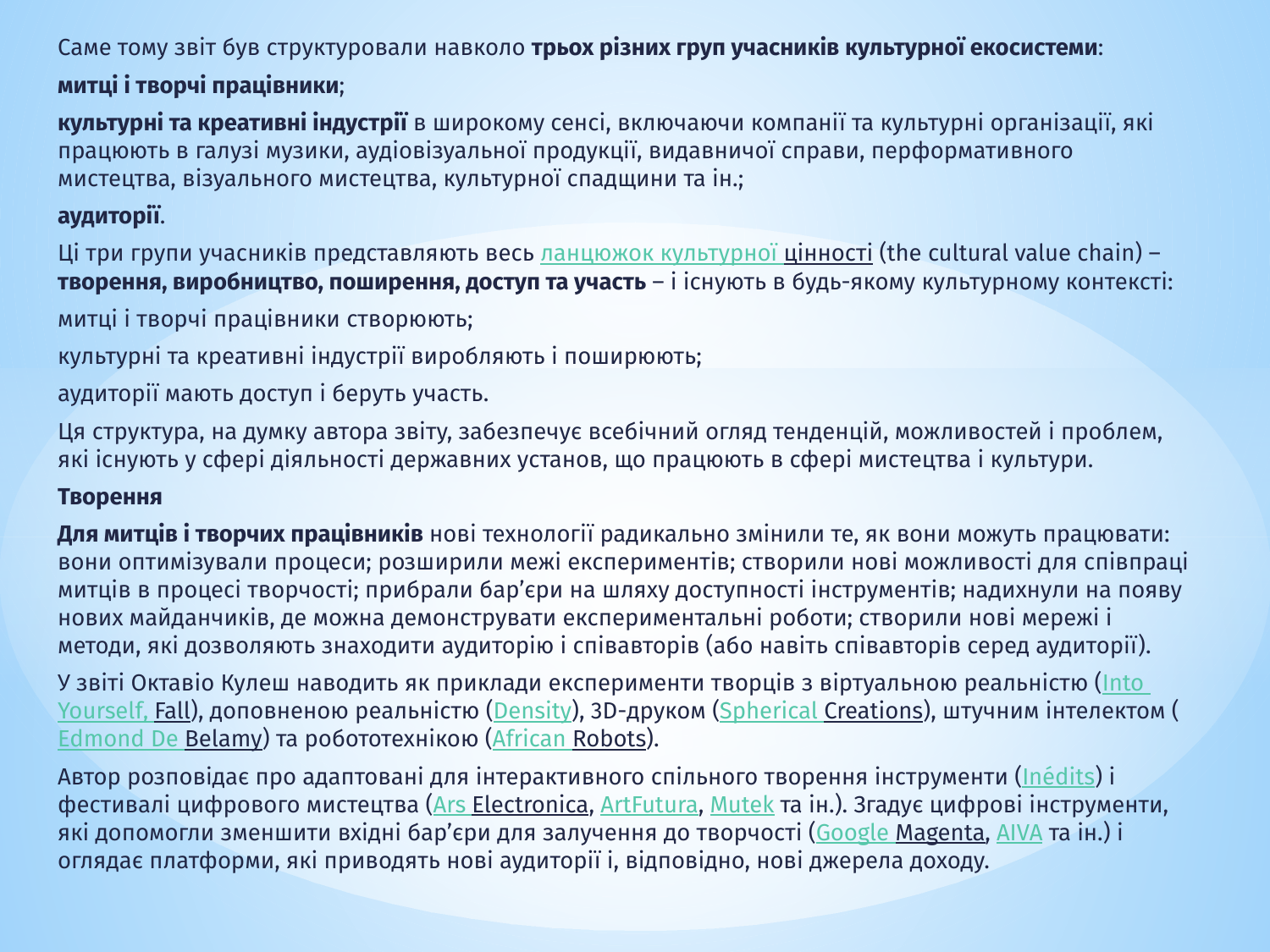

Саме тому звіт був структуровали навколо трьох різних груп учасників культурної екосистеми:
митці і творчі працівники;
культурні та креативні індустрії в широкому сенсі, включаючи компанії та культурні організації, які працюють в галузі музики, аудіовізуальної продукції, видавничої справи, перформативного мистецтва, візуального мистецтва, культурної спадщини та ін.;
аудиторії.
Ці три групи учасників представляють весь ланцюжок культурної цінності (the cultural value chain) – творення, виробництво, поширення, доступ та участь – і існують в будь-якому культурному контексті:
митці і творчі працівники створюють;
культурні та креативні індустрії виробляють і поширюють;
аудиторії мають доступ і беруть участь.
Ця структура, на думку автора звіту, забезпечує всебічний огляд тенденцій, можливостей і проблем, які існують у сфері діяльності державних установ, що працюють в сфері мистецтва і культури.
Творення
Для митців і творчих працівників нові технології радикально змінили те, як вони можуть працювати: вони оптимізували процеси; розширили межі експериментів; створили нові можливості для співпраці митців в процесі творчості; прибрали бар’єри на шляху доступності інструментів; надихнули на появу нових майданчиків, де можна демонструвати експериментальні роботи; створили нові мережі і методи, які дозволяють знаходити аудиторію і співавторів (або навіть співавторів серед аудиторії).
У звіті Октавіо Кулеш наводить як приклади експерименти творців з віртуальною реальністю (Into Yourself, Fall), доповненою реальністю (Density), 3D-друком (Spherical Creations), штучним інтелектом (Edmond De Belamy) та робототехнікою (African Robots).
Автор розповідає про адаптовані для інтерактивного спільного творення інструменти (Inédits) і фестивалі цифрового мистецтва (Ars Electronica, ArtFutura, Mutek та ін.). Згадує цифрові інструменти, які допомогли зменшити вхідні бар’єри для залучення до творчості (Google Magenta, AIVA та ін.) і оглядає платформи, які приводять нові аудиторії і, відповідно, нові джерела доходу.